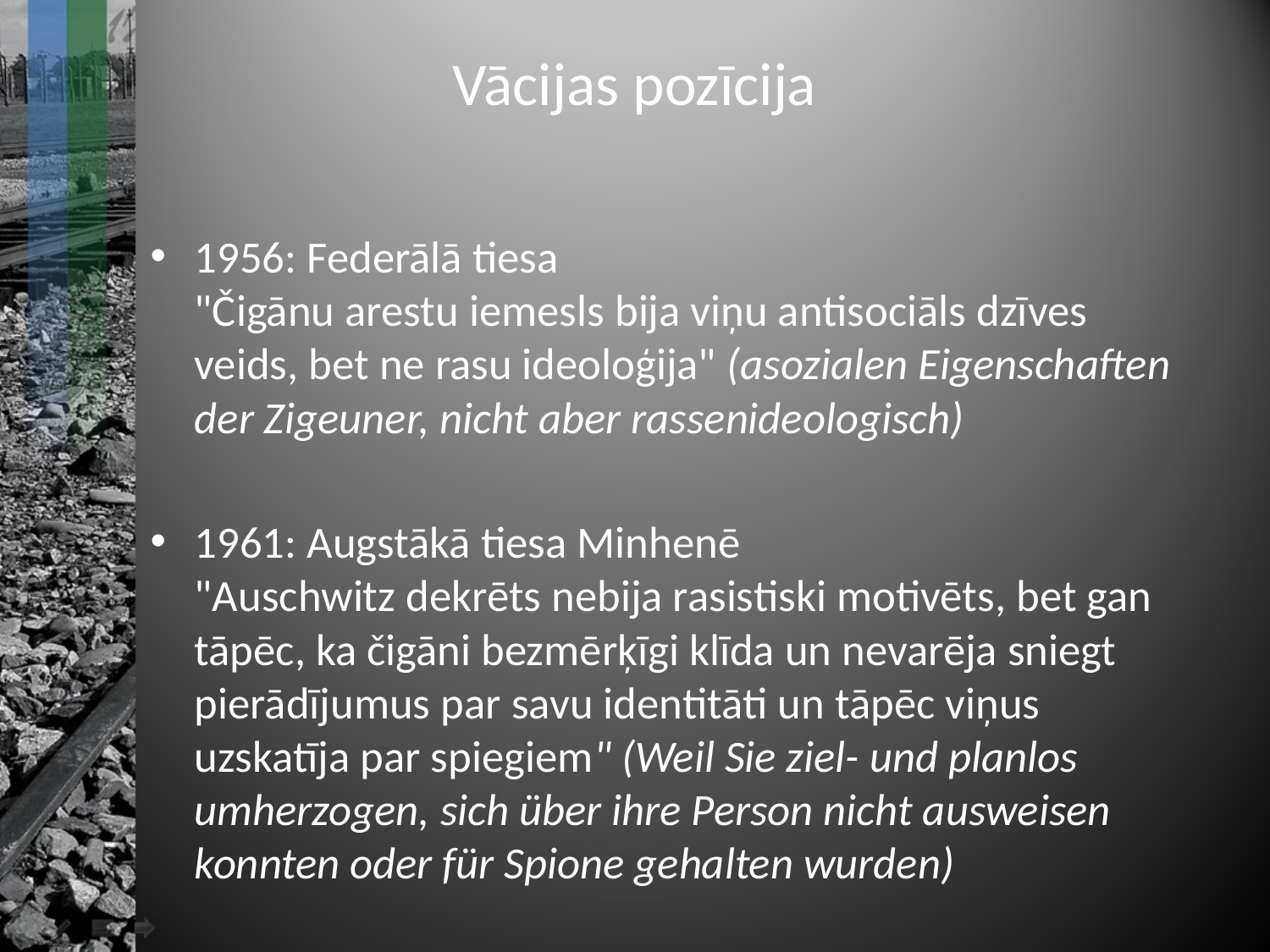

# Vācijas pozīcija
1956: Federālā tiesa
"Čigānu arestu iemesls bija viņu antisociāls dzīves veids, bet ne rasu ideoloģija" (asozialen Eigenschaften der Zigeuner, nicht aber rassenideologisch)

1961: Augstākā tiesa Minhenē
"Auschwitz dekrēts nebija rasistiski motivēts, bet gan tāpēc, ka čigāni bezmērķīgi klīda un nevarēja sniegt pierādījumus par savu identitāti un tāpēc viņus uzskatīja par spiegiem" (Weil Sie ziel- und planlos umherzogen, sich über ihre Person nicht ausweisen konnten oder für Spione gehalten wurden)